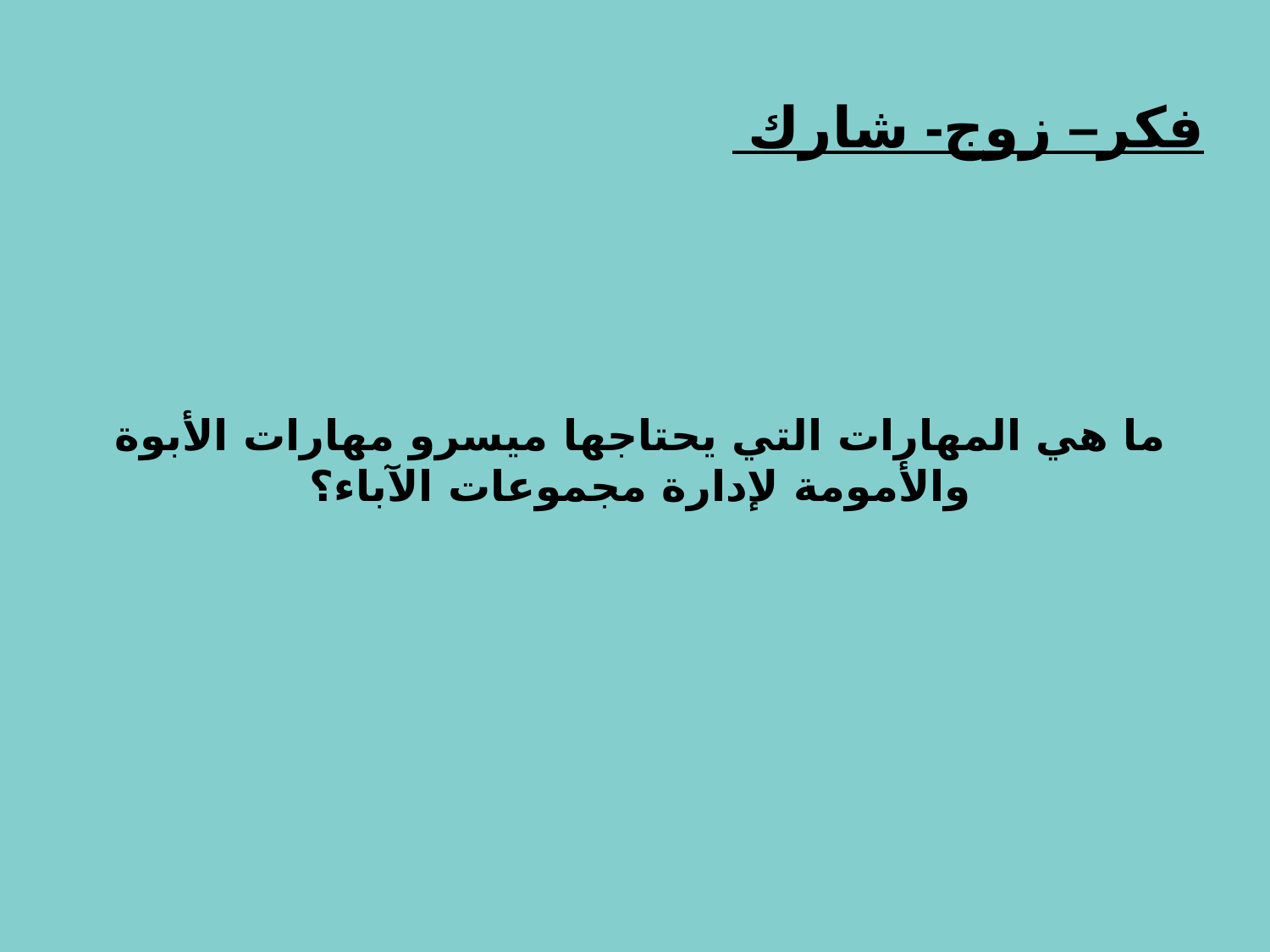

# فكر– زوج- شارك
ما هي المهارات التي يحتاجها ميسرو مهارات الأبوة والأمومة لإدارة مجموعات الآباء؟